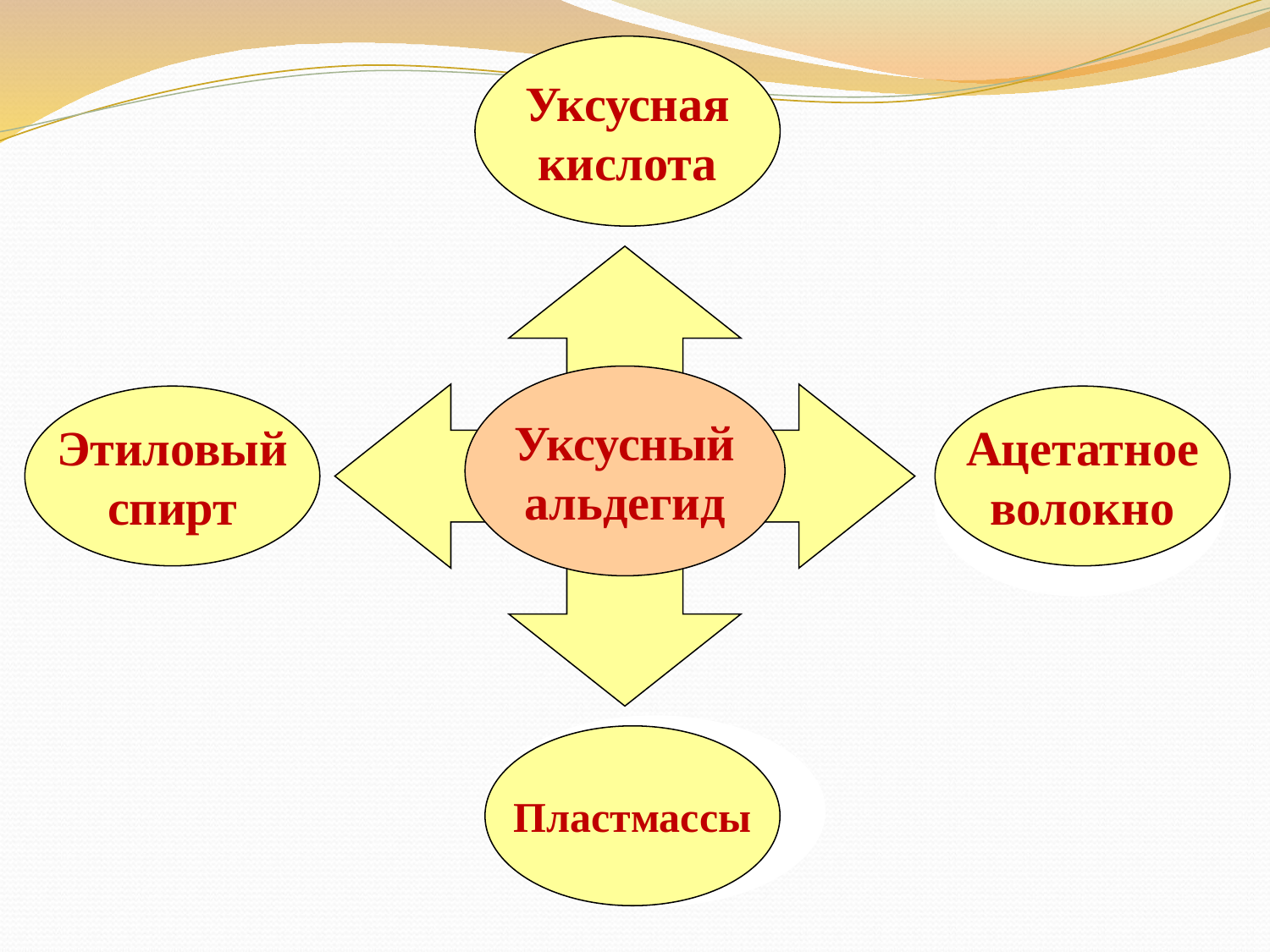

Уксусная
кислота

Уксусный
альдегид
Этиловый
спирт
Ацетатное
волокно

Пластмассы